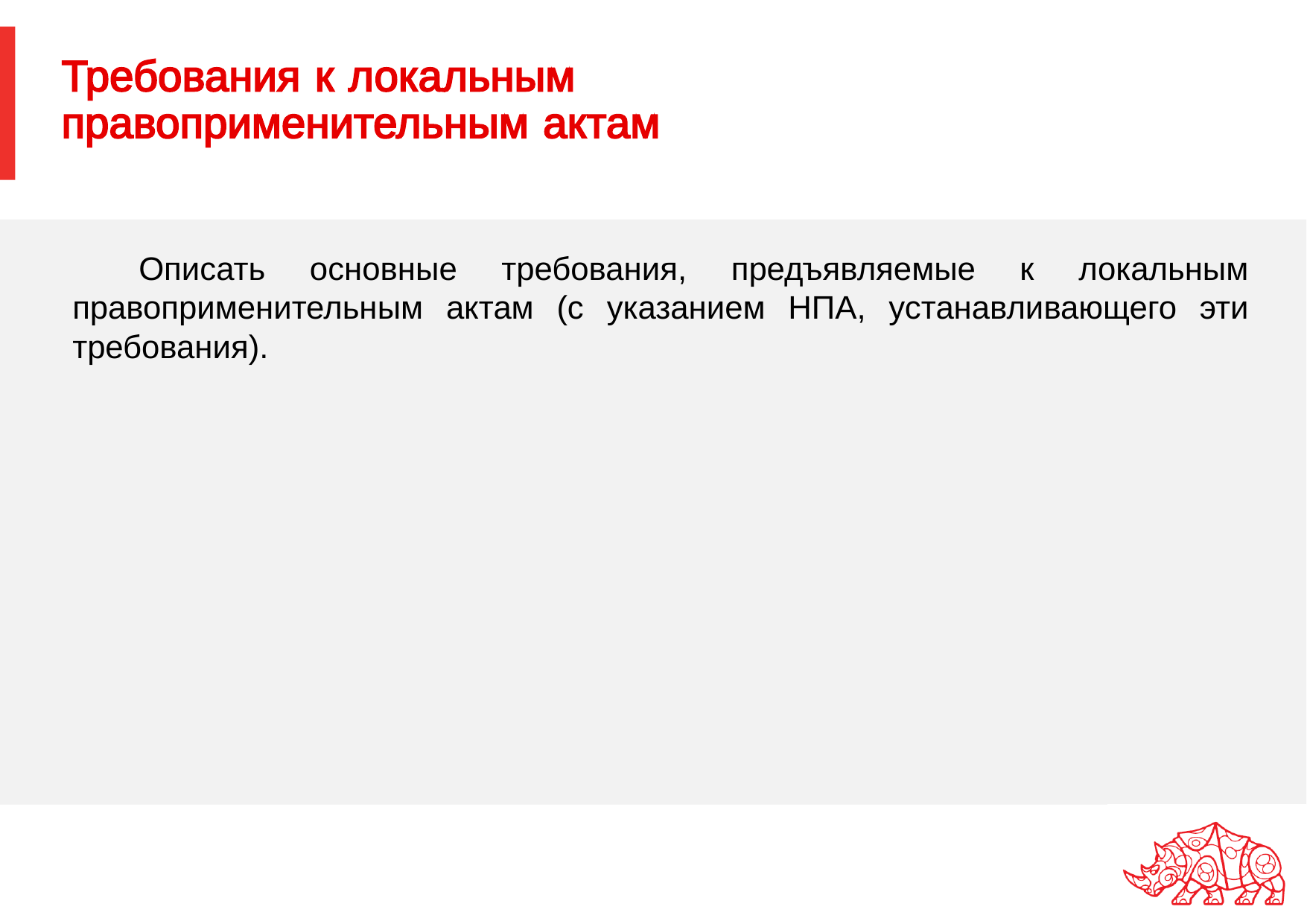

# Требования к локальным правоприменительным актам
Описать основные требования, предъявляемые к локальным правоприменительным актам (с указанием НПА, устанавливающего эти требования).